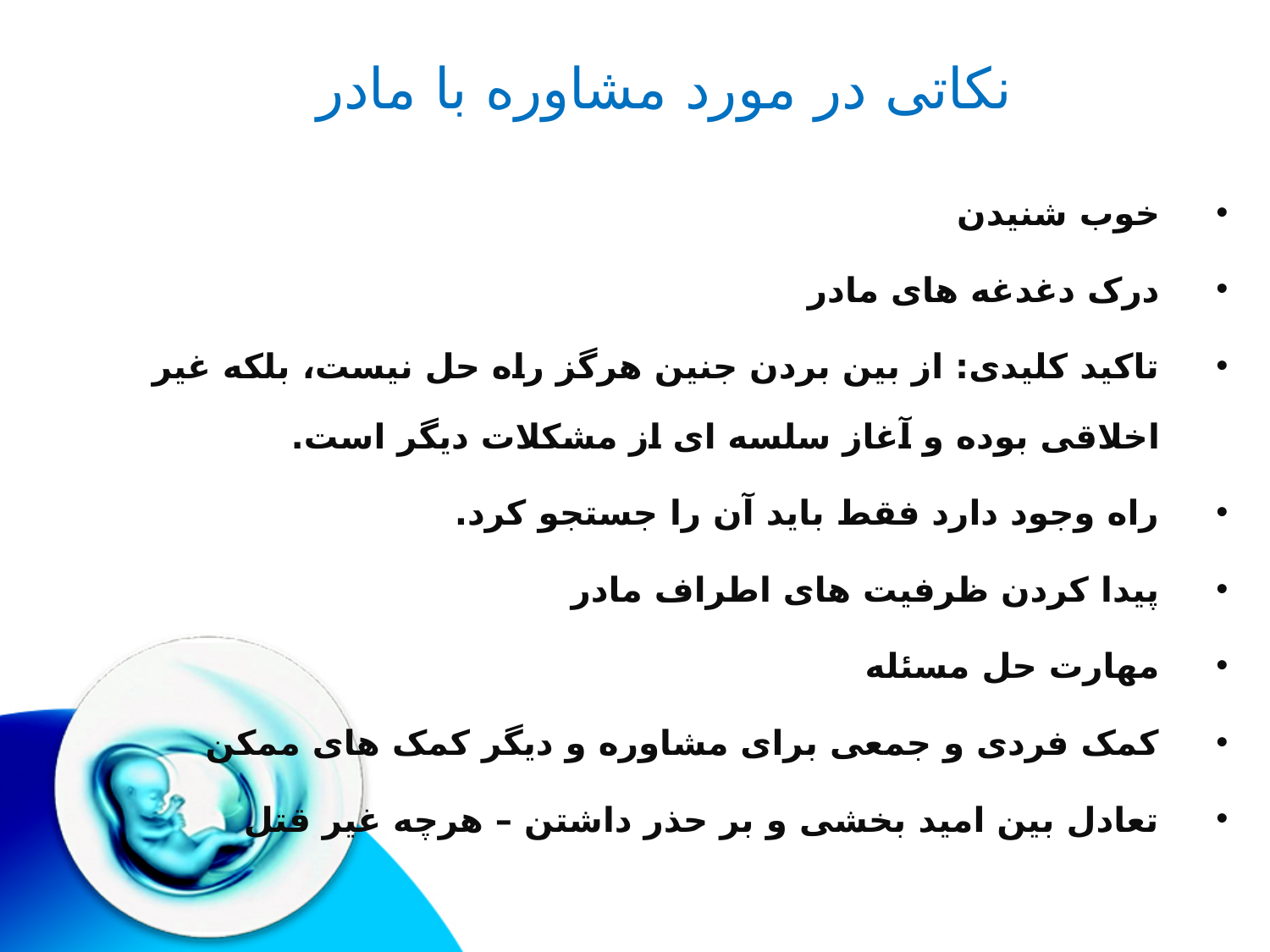

# نکاتی در مورد مشاوره با مادر
خوب شنیدن
درک دغدغه های مادر
تاکید کلیدی: از بین بردن جنین هرگز راه حل نیست، بلکه غیر اخلاقی بوده و آغاز سلسه ای از مشکلات دیگر است.
راه وجود دارد فقط باید آن را جستجو کرد.
پیدا کردن ظرفیت های اطراف مادر
مهارت حل مسئله
کمک فردی و جمعی برای مشاوره و دیگر کمک های ممکن
تعادل بین امید بخشی و بر حذر داشتن – هرچه غیر قتل